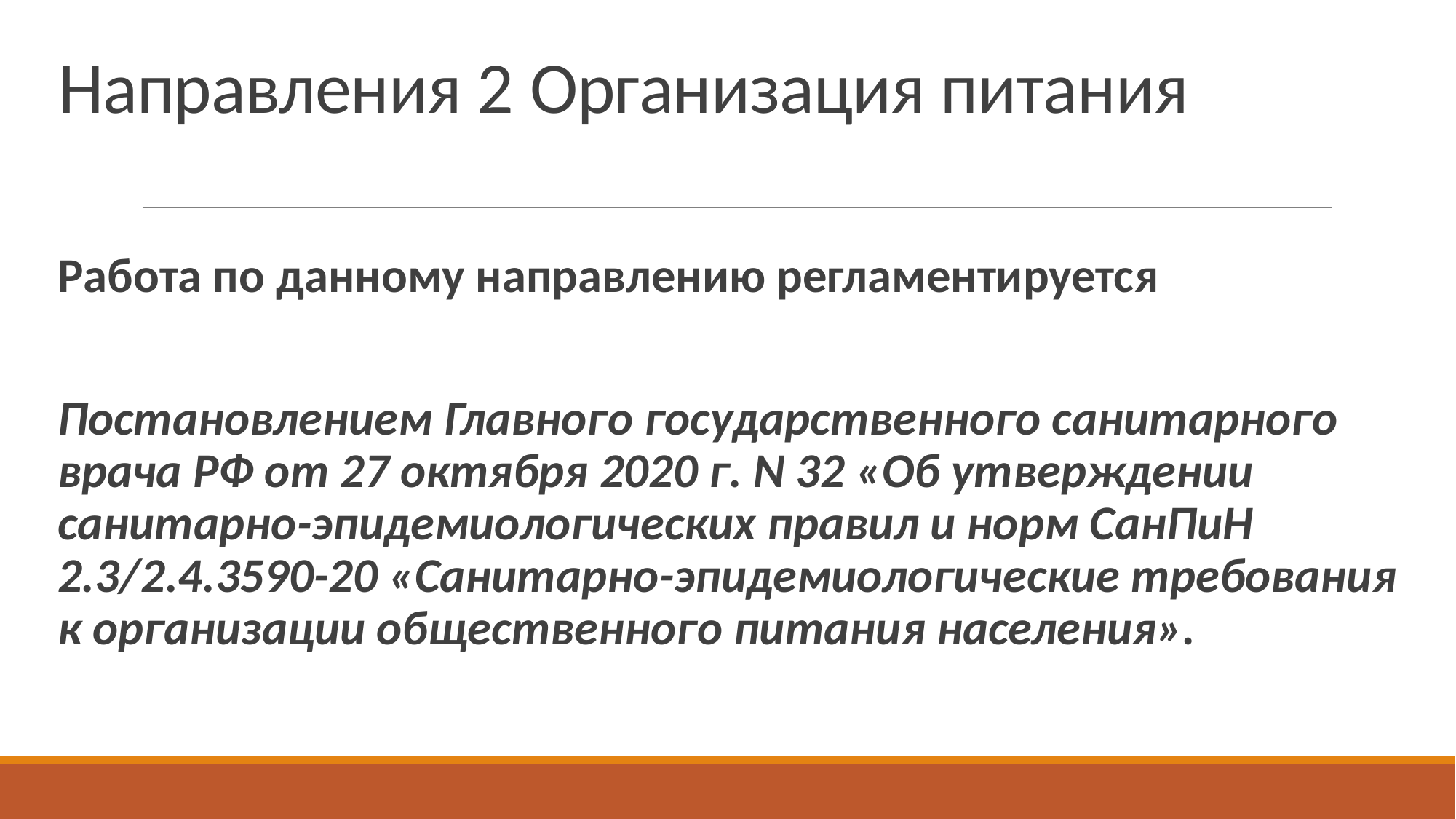

# Направления 2 Организация питания

Работа по данному направлению регламентируется

Постановлением Главного государственного санитарного врача РФ от 27 октября 2020 г. N 32 «Об утверждении санитарно-эпидемиологических правил и норм СанПиН 2.3/2.4.3590-20 «Санитарно-эпидемиологические требования к организации общественного питания населения».